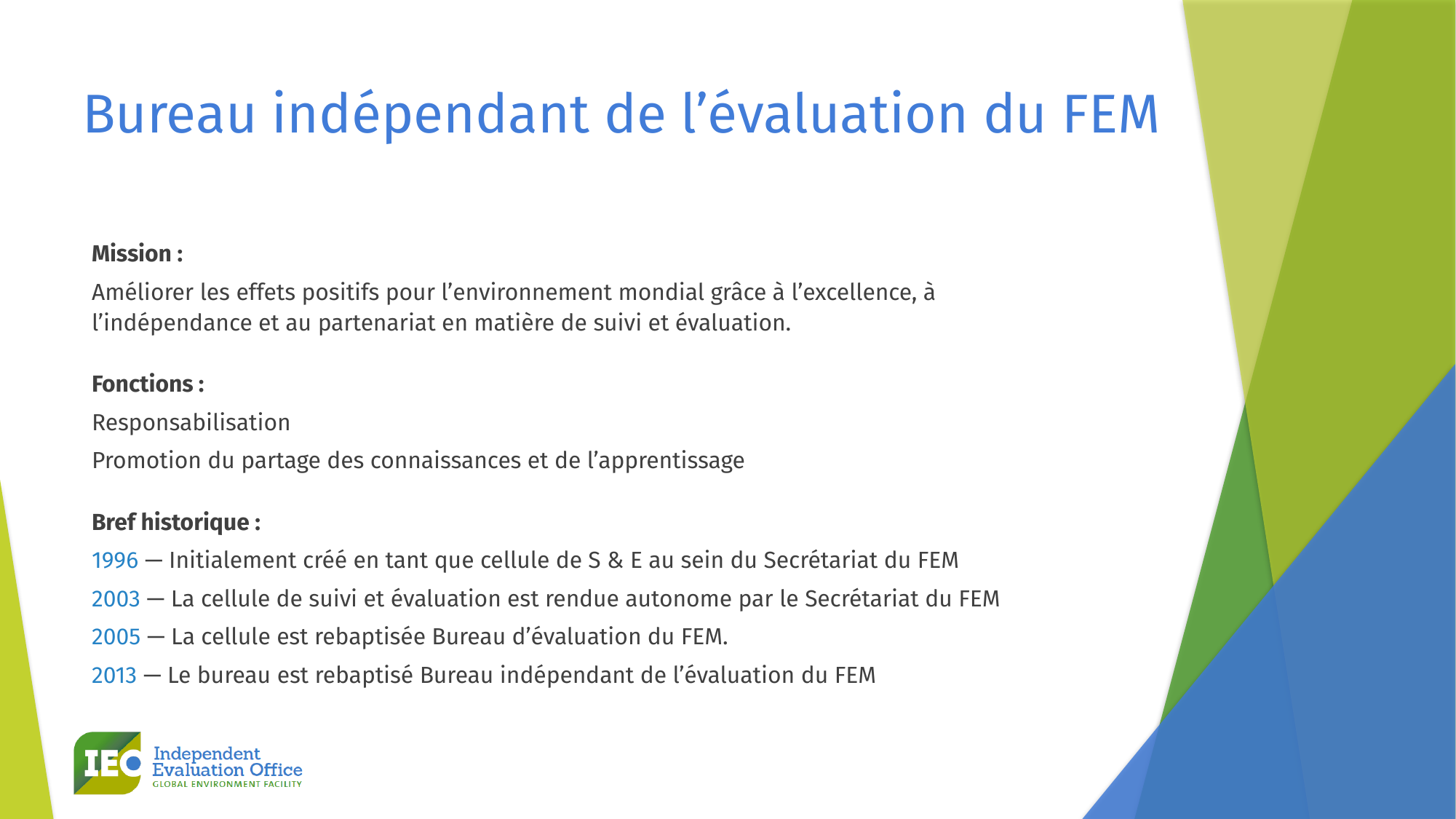

# Bureau indépendant de l’évaluation du FEM
Mission :
Améliorer les effets positifs pour l’environnement mondial grâce à l’excellence, à l’indépendance et au partenariat en matière de suivi et évaluation.
Fonctions :
Responsabilisation
Promotion du partage des connaissances et de l’apprentissage
Bref historique :
1996 — Initialement créé en tant que cellule de S & E au sein du Secrétariat du FEM
2003 — La cellule de suivi et évaluation est rendue autonome par le Secrétariat du FEM
2005 — La cellule est rebaptisée Bureau d’évaluation du FEM.
2013 — Le bureau est rebaptisé Bureau indépendant de l’évaluation du FEM